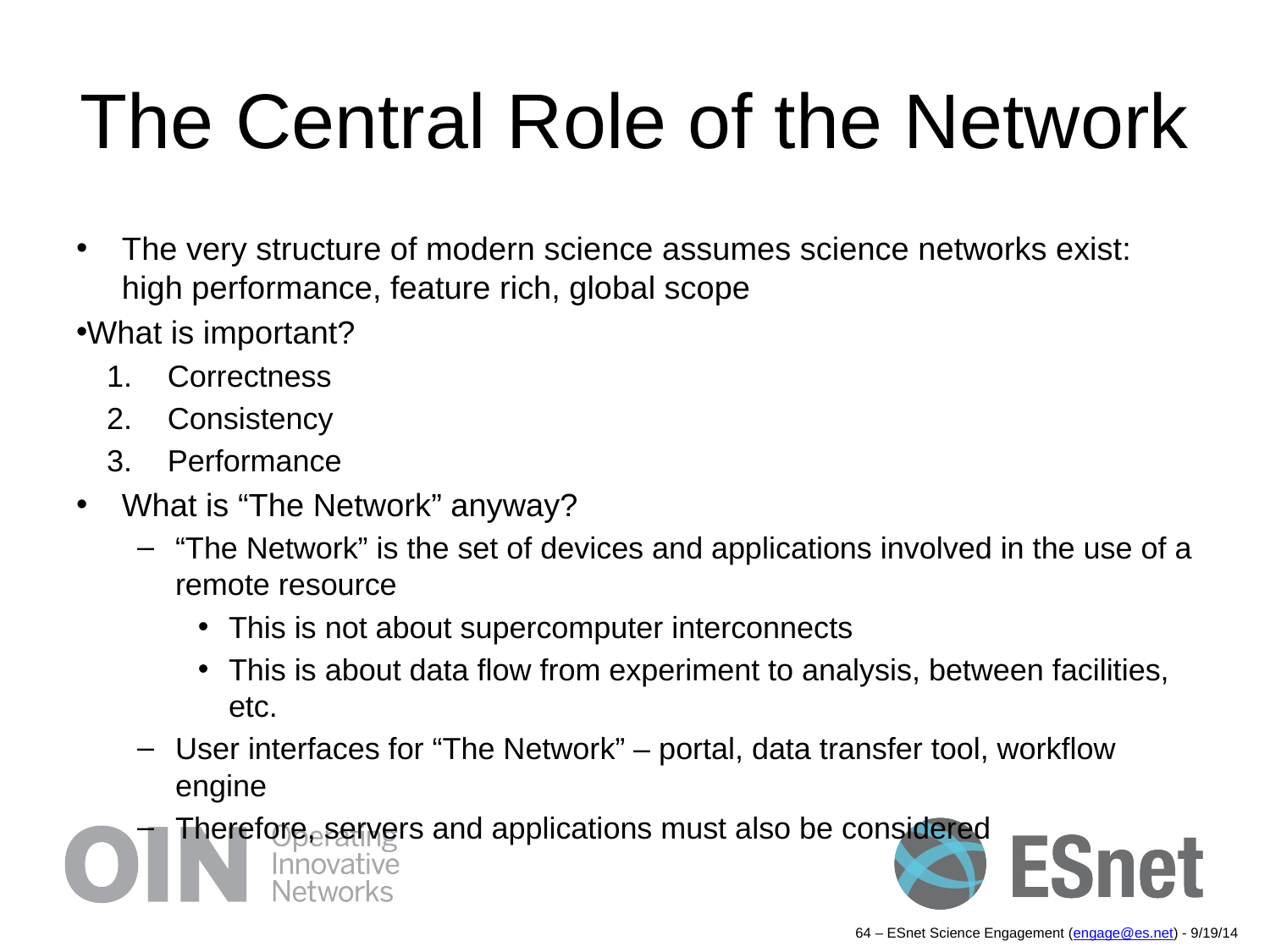

# The Central Role of the Network
The very structure of modern science assumes science networks exist: high performance, feature rich, global scope
What is important?
Correctness
Consistency
Performance
What is “The Network” anyway?
“The Network” is the set of devices and applications involved in the use of a remote resource
This is not about supercomputer interconnects
This is about data flow from experiment to analysis, between facilities, etc.
User interfaces for “The Network” – portal, data transfer tool, workflow engine
Therefore, servers and applications must also be considered
64 – ESnet Science Engagement (engage@es.net) - 9/19/14